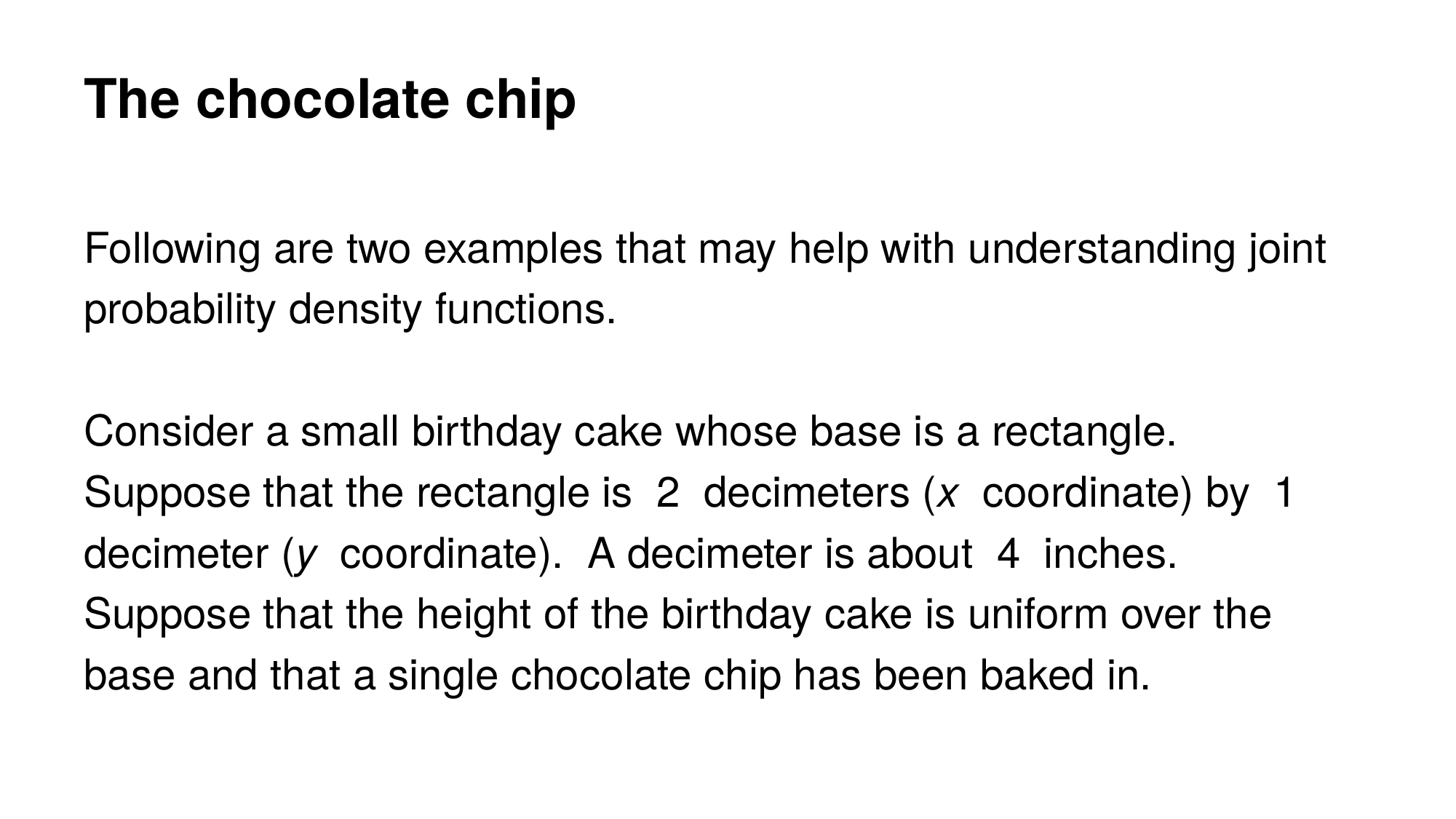

# The chocolate chip
Following are two examples that may help with understanding joint probability density functions.

Consider a small birthday cake whose base is a rectangle.  Suppose that the rectangle is  2  decimeters (x  coordinate) by  1  decimeter (y  coordinate).  A decimeter is about  4  inches.  Suppose that the height of the birthday cake is uniform over the base and that a single chocolate chip has been baked in.